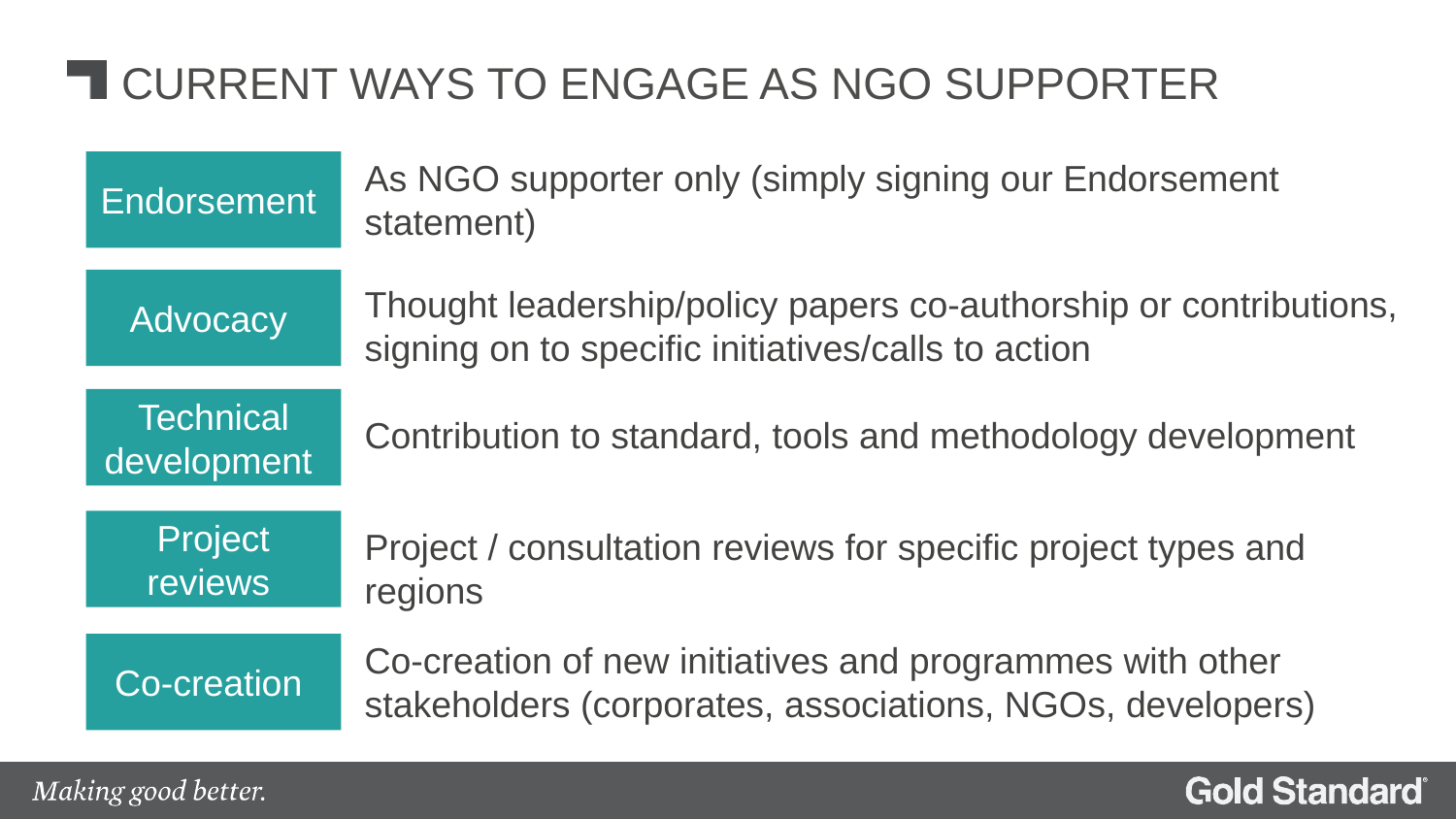

# CURRENT WAYS TO ENGAGE AS NGO SUPPORTER

As NGO supporter only (simply signing our Endorsement statement)

Thought leadership/policy papers co-authorship or contributions, signing on to specific initiatives/calls to action

Contribution to standard, tools and methodology development

Project / consultation reviews for specific project types and regions

Co-creation of new initiatives and programmes with other stakeholders (corporates, associations, NGOs, developers)

Endorsement
Advocacy
Technical development
Project reviews
Co-creation